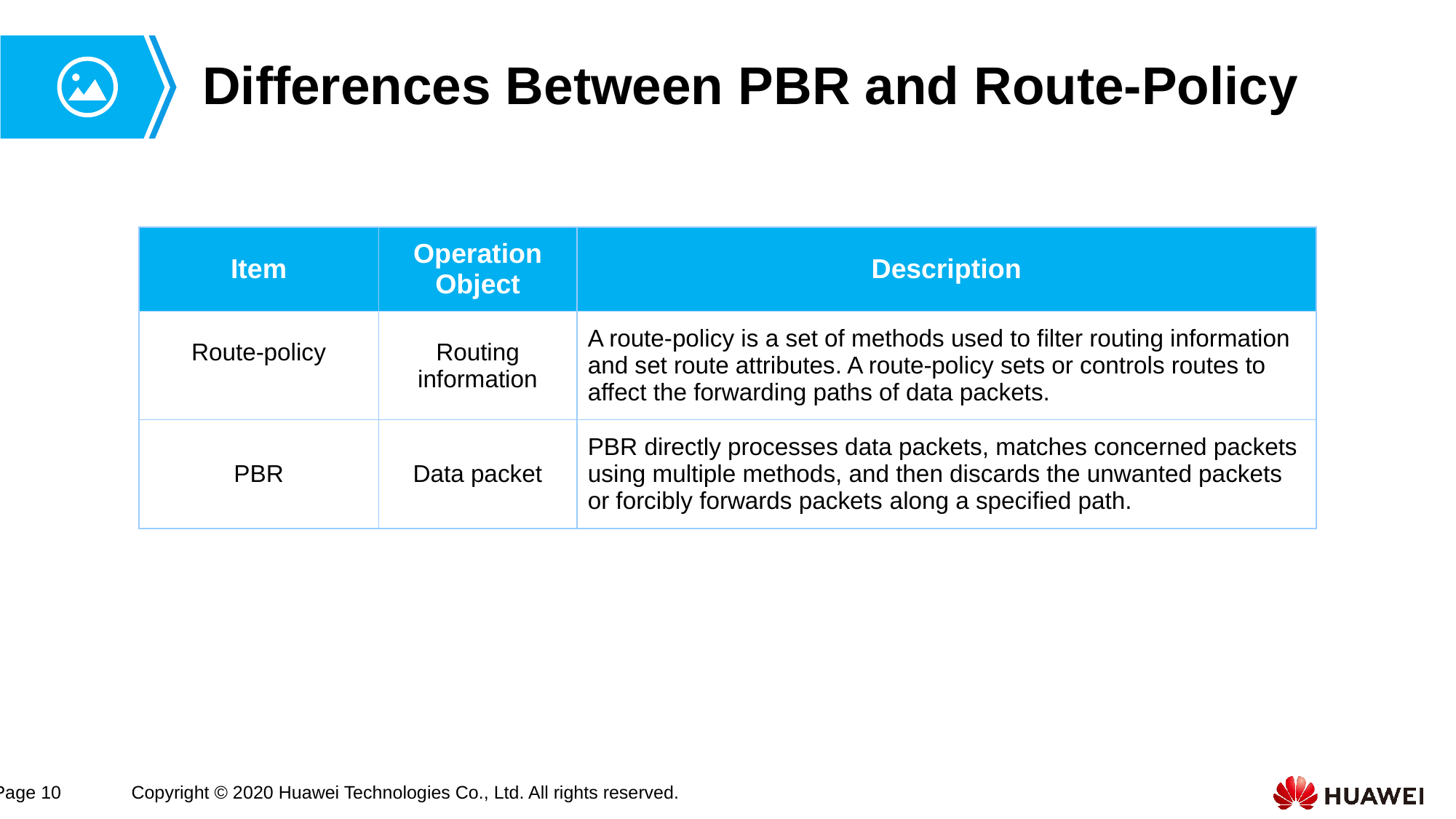

# Differences Between PBR and Route-Policy
| Item | Operation Object | Description |
| --- | --- | --- |
| Route-policy | Routing information | A route-policy is a set of methods used to filter routing information and set route attributes. A route-policy sets or controls routes to affect the forwarding paths of data packets. |
| PBR | Data packet | PBR directly processes data packets, matches concerned packets using multiple methods, and then discards the unwanted packets or forcibly forwards packets along a specified path. |